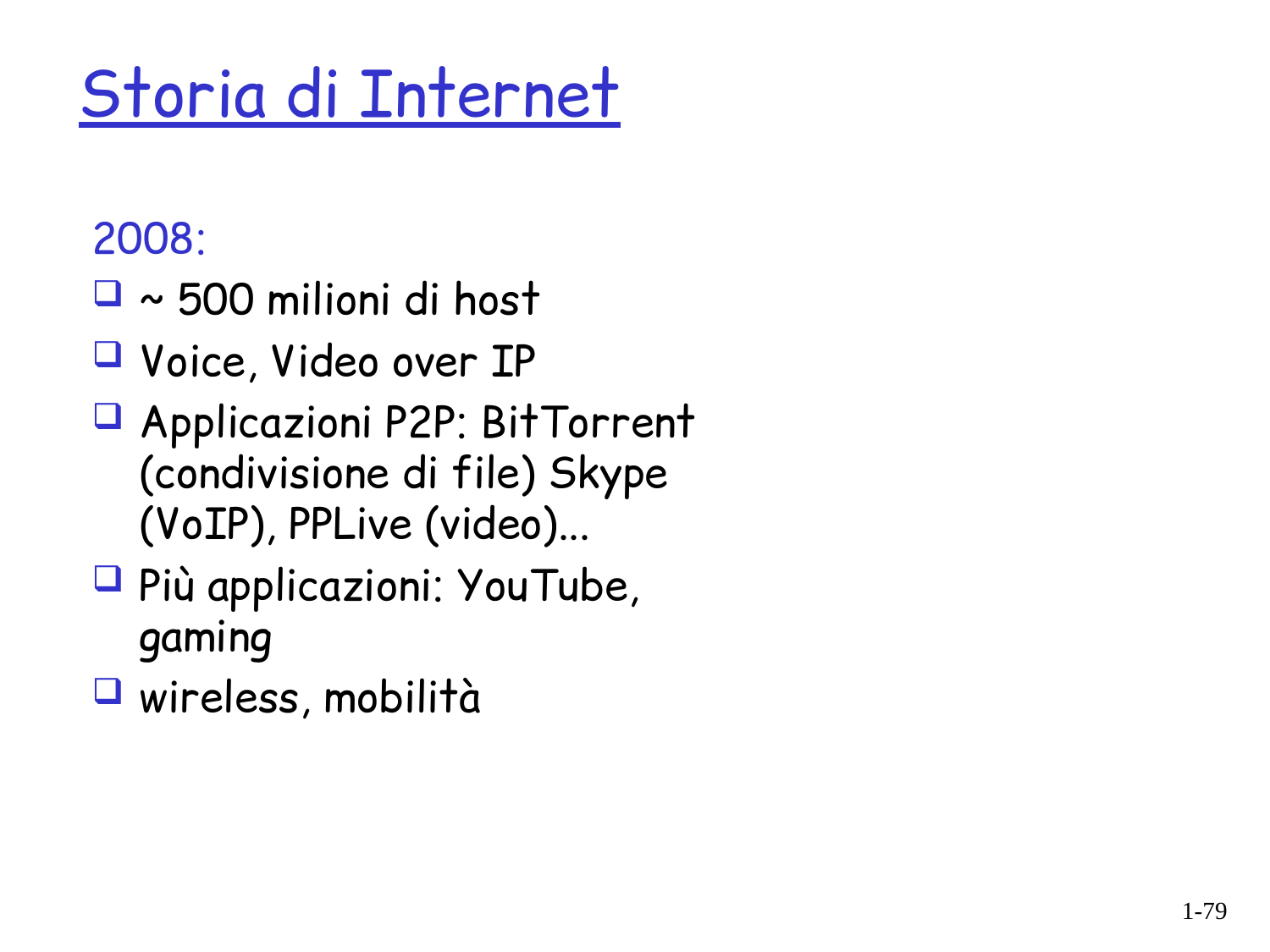

Storia di Internet
2008:
~ 500 milioni di host
Voice, Video over IP
Applicazioni P2P: BitTorrent (condivisione di file) Skype (VoIP), PPLive (video)...
Più applicazioni: YouTube, gaming
wireless, mobilità

1-79